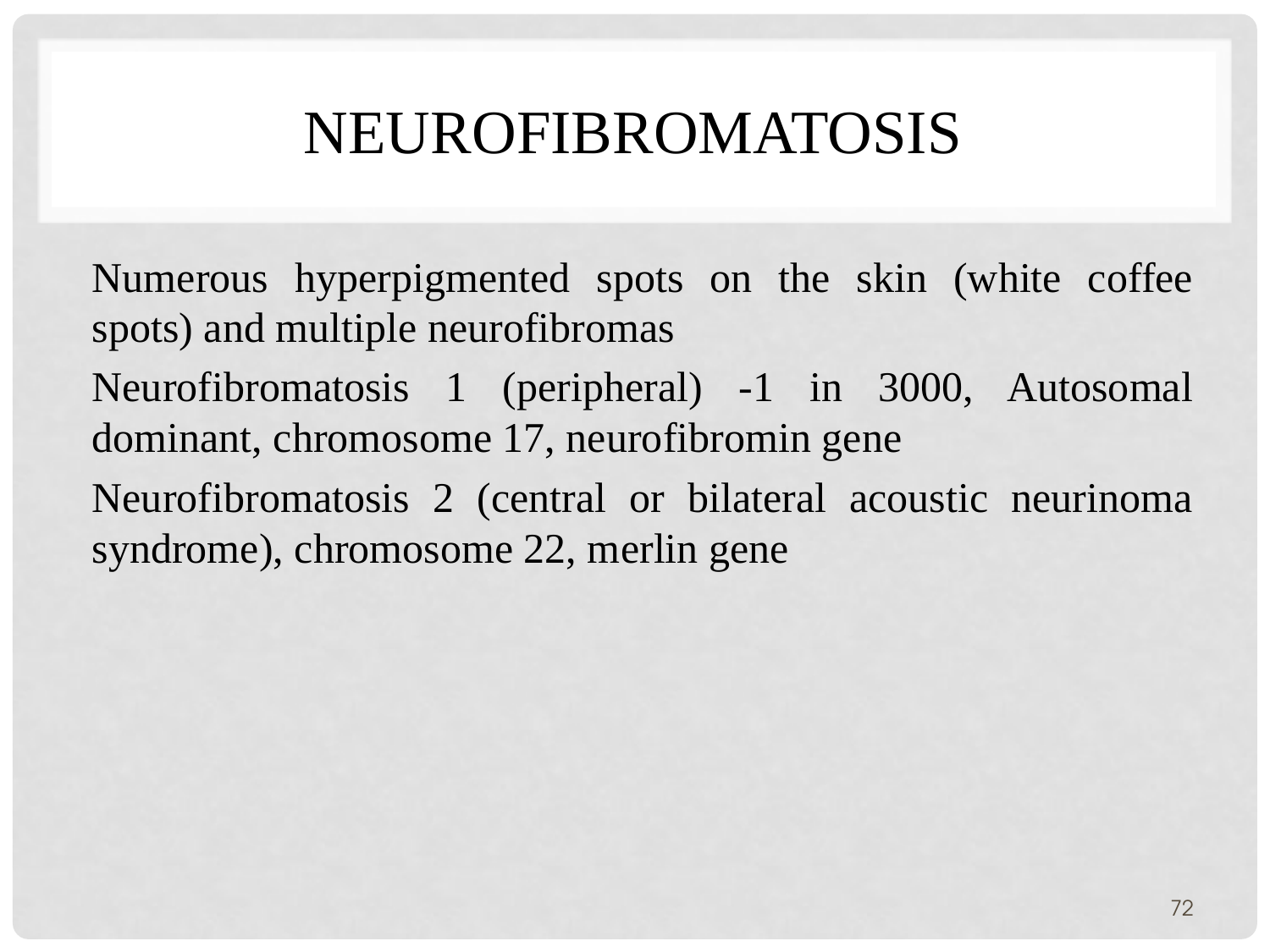

# neurofibromatosis
Numerous hyperpigmented spots on the skin (white coffee spots) and multiple neurofibromas
Neurofibromatosis 1 (peripheral) -1 in 3000, Autosomal dominant, chromosome 17, neurofibromin gene
Neurofibromatosis 2 (central or bilateral acoustic neurinoma syndrome), chromosome 22, merlin gene
72